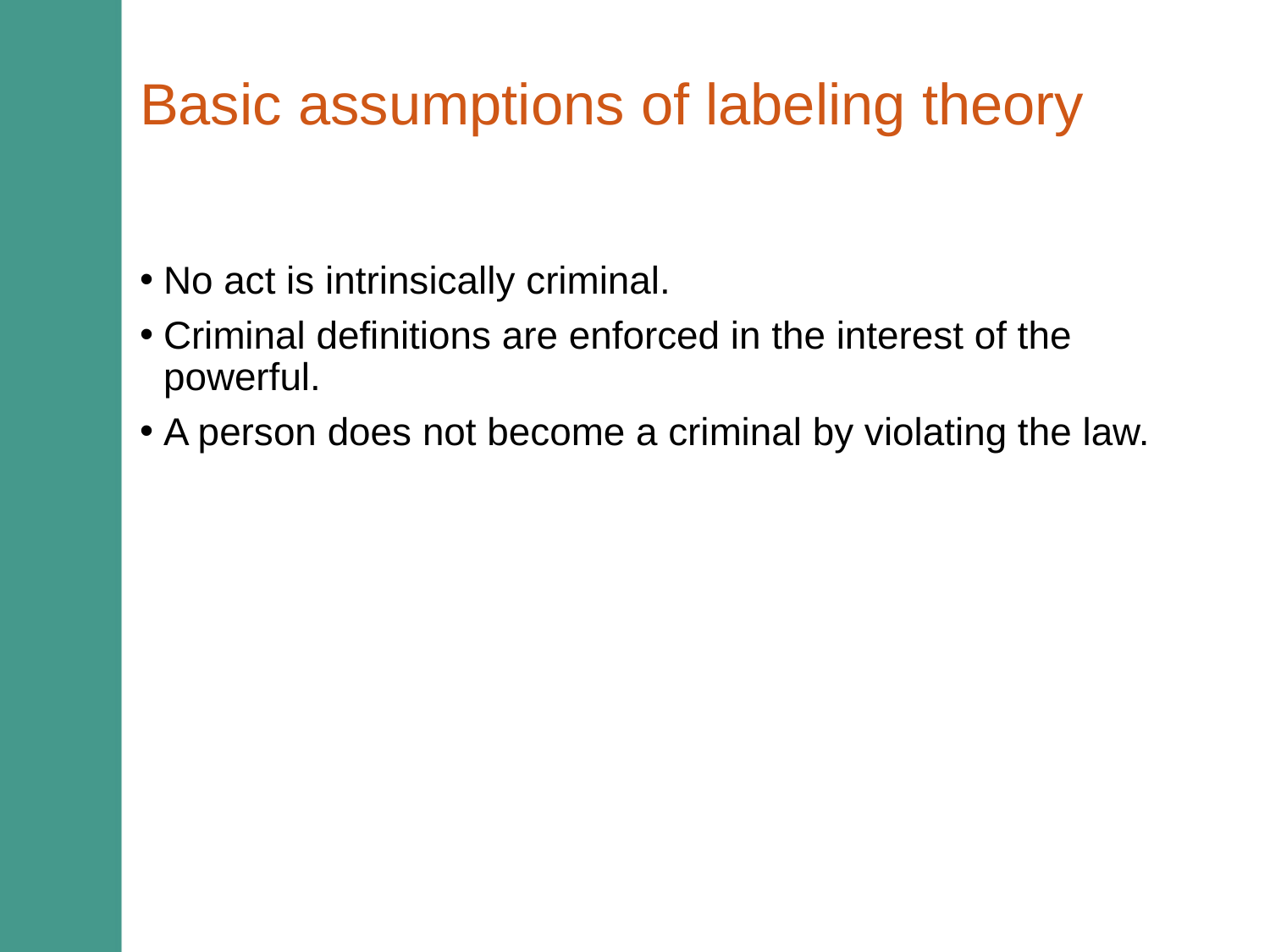

# Basic assumptions of labeling theory
No act is intrinsically criminal.
Criminal definitions are enforced in the interest of the powerful.
A person does not become a criminal by violating the law.